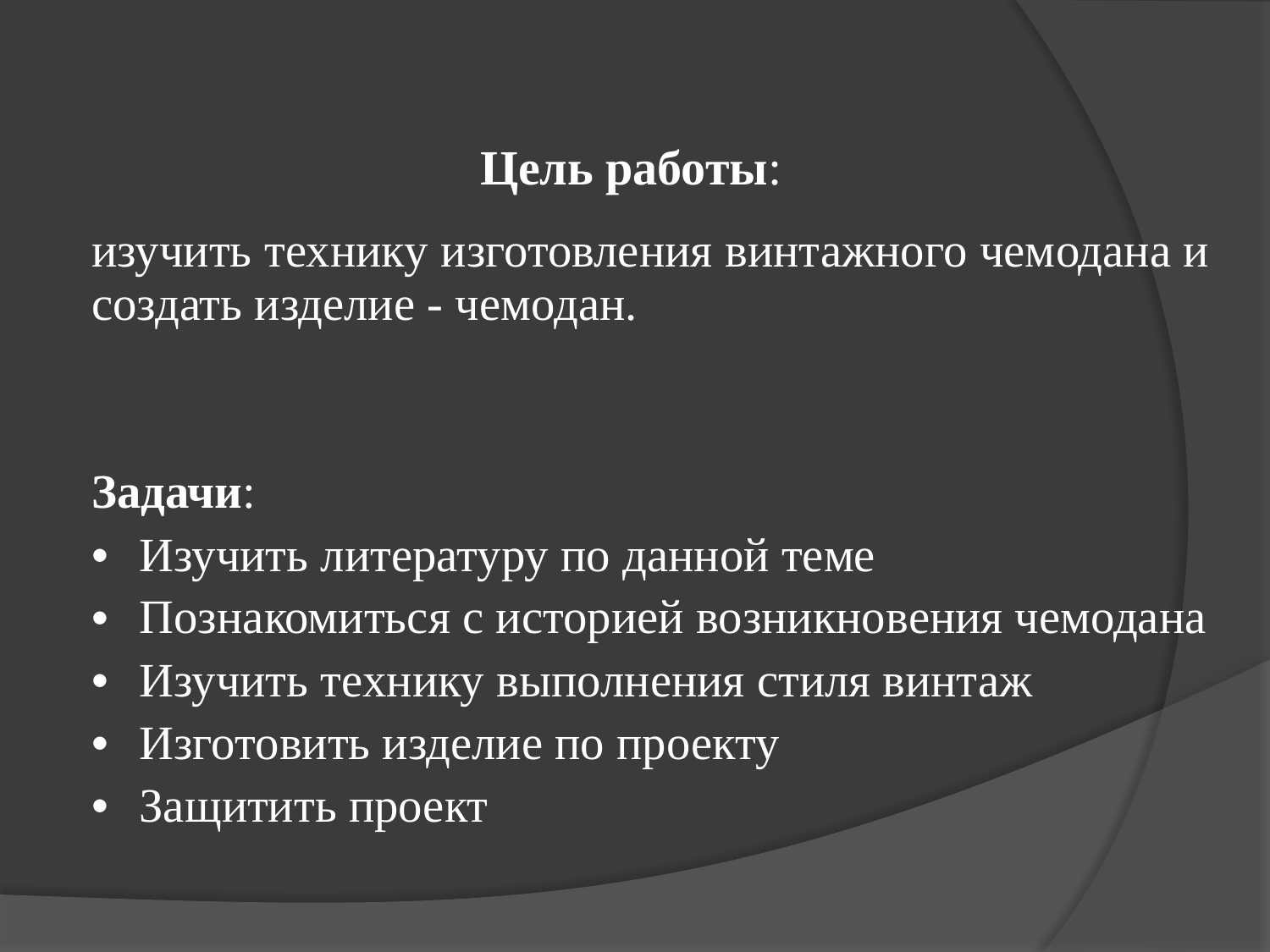

Цель работы:
изучить технику изготовления винтажного чемодана и создать изделие - чемодан.

Задачи:
Изучить литературу по данной теме
Познакомиться с историей возникновения чемодана
Изучить технику выполнения стиля винтаж
Изготовить изделие по проекту
Защитить проект